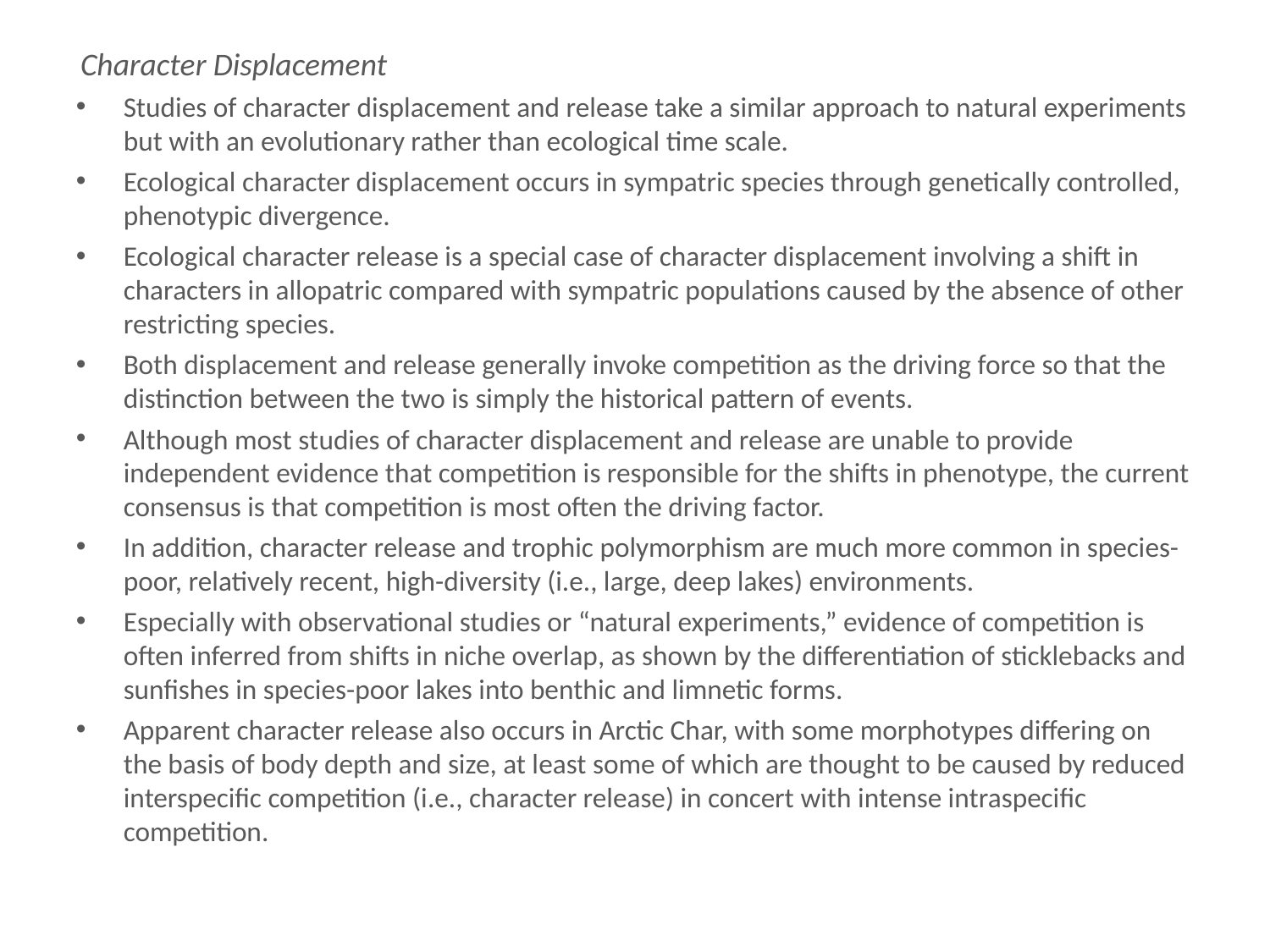

# Character Displacement
Character Displacement
Studies of character displacement and release take a similar approach to natural experiments but with an evolutionary rather than ecological time scale.
Ecological character displacement occurs in sympatric species through genetically controlled, phenotypic divergence.
Ecological character release is a special case of character displacement involving a shift in characters in allopatric compared with sympatric populations caused by the absence of other restricting species.
Both displacement and release generally invoke competition as the driving force so that the distinction between the two is simply the historical pattern of events.
Although most studies of character displacement and release are unable to provide independent evidence that competition is responsible for the shifts in phenotype, the current consensus is that competition is most often the driving factor.
In addition, character release and trophic polymorphism are much more common in species-poor, relatively recent, high-diversity (i.e., large, deep lakes) environments.
Especially with observational studies or “natural experiments,” evidence of competition is often inferred from shifts in niche overlap, as shown by the differentiation of sticklebacks and sunfishes in species-poor lakes into benthic and limnetic forms.
Apparent character release also occurs in Arctic Char, with some morphotypes differing on the basis of body depth and size, at least some of which are thought to be caused by reduced interspecific competition (i.e., character release) in concert with intense intraspecific competition.